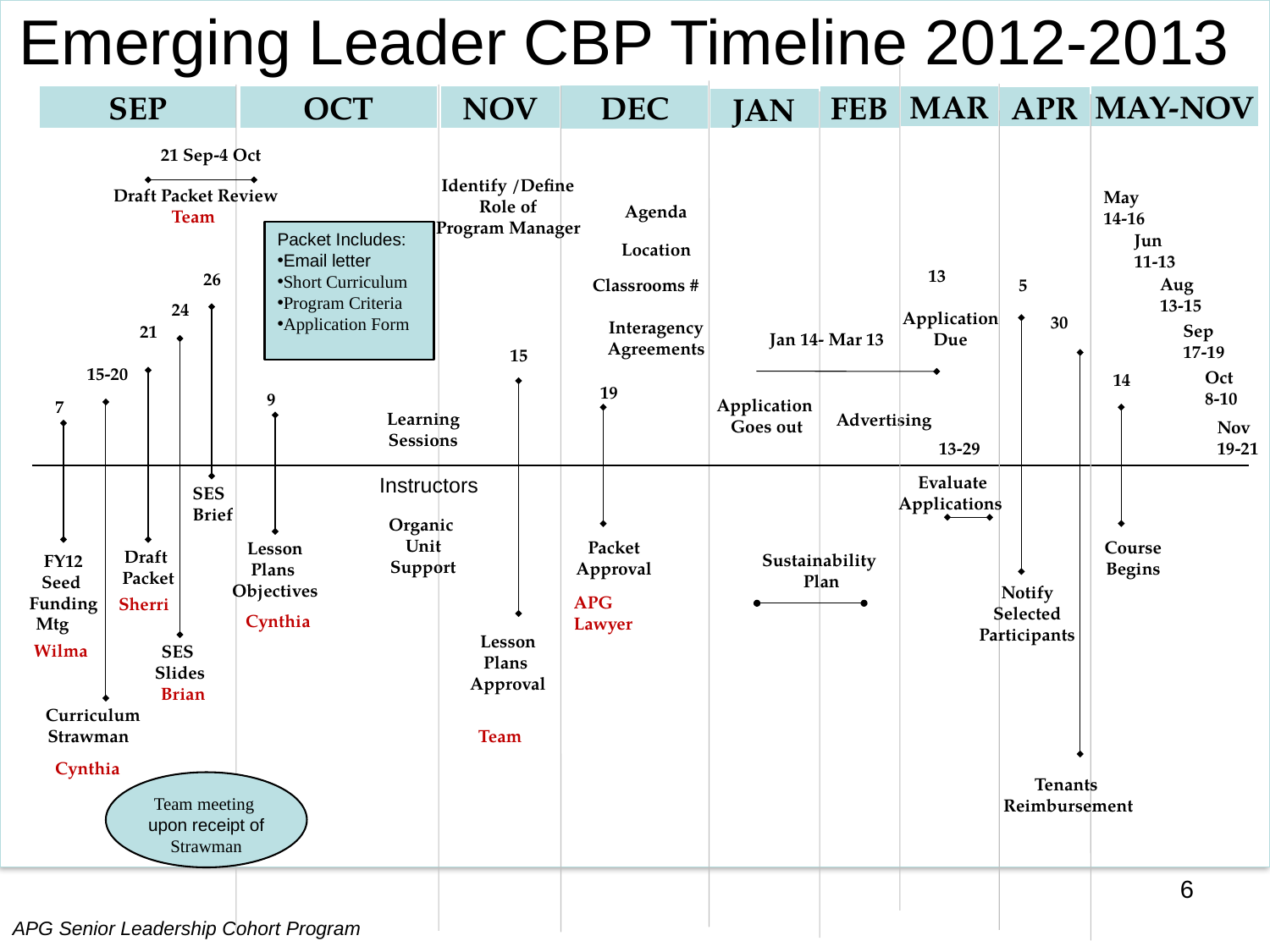

Emerging Leader CBP Timeline 2012-2013

DEC
NOV
SEP
OCT
JAN
FEB

MAY-NOV
MAR
APR

21 Sep-4 Oct
Draft Packet Review
Identify /Define
Role of
Program Manager
May
14-16
Agenda
Team
Packet Includes:
Email letter
Short Curriculum
Program Criteria
Application Form
Location
Jun
11-13
13
26
24
21
15-20
7
SES
Brief
Draft
    Packet
FY12
Seed
 Funding
Mtg
Sherri
Wilma
SES
Slides
Brian
Curriculum
Strawman
Cynthia
Classrooms #
5
Aug
13-15
30
Application
Due
Interagency
Agreements
Jan 14- Mar 13
Sep
17-19
15
14
Oct
8-10
19
9
Application
Goes out
Advertising
Learning
Sessions
Nov
19-21
13-29
Instructors
Evaluate
Applications
Sustainability
Plan
Organic
Unit
Support
Packet
Approval
Course
Begins
Lesson
Plans
Objectives

APG
Lawyer
Notify
Selected
Participants
Cynthia
Lesson
Plans
Approval
Team
Tenants
Reimbursement
Team meeting
upon receipt of
Strawman
6